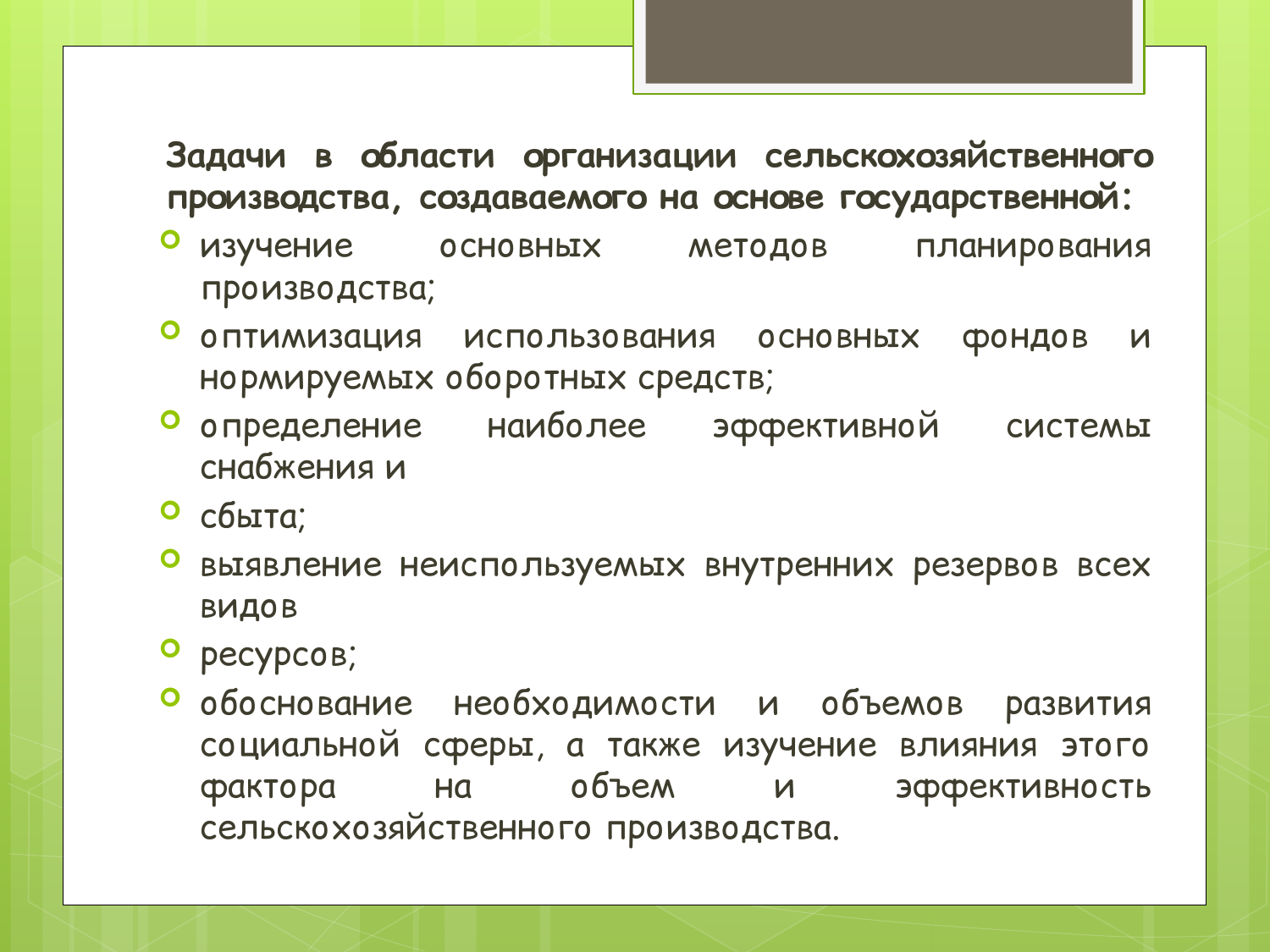

Задачи в области организации сельскохозяйственного производства, создаваемого на основе государственной:
изучение основных методов планирования производства;
оптимизация использования основных фондов и нормируемых оборотных средств;
определение наиболее эффективной системы снабжения и
сбыта;
выявление неиспользуемых внутренних резервов всех видов
ресурсов;
обоснование необходимости и объемов развития социальной сферы, а также изучение влияния этого фактора на объем и эффективность сельскохозяйственного производства.